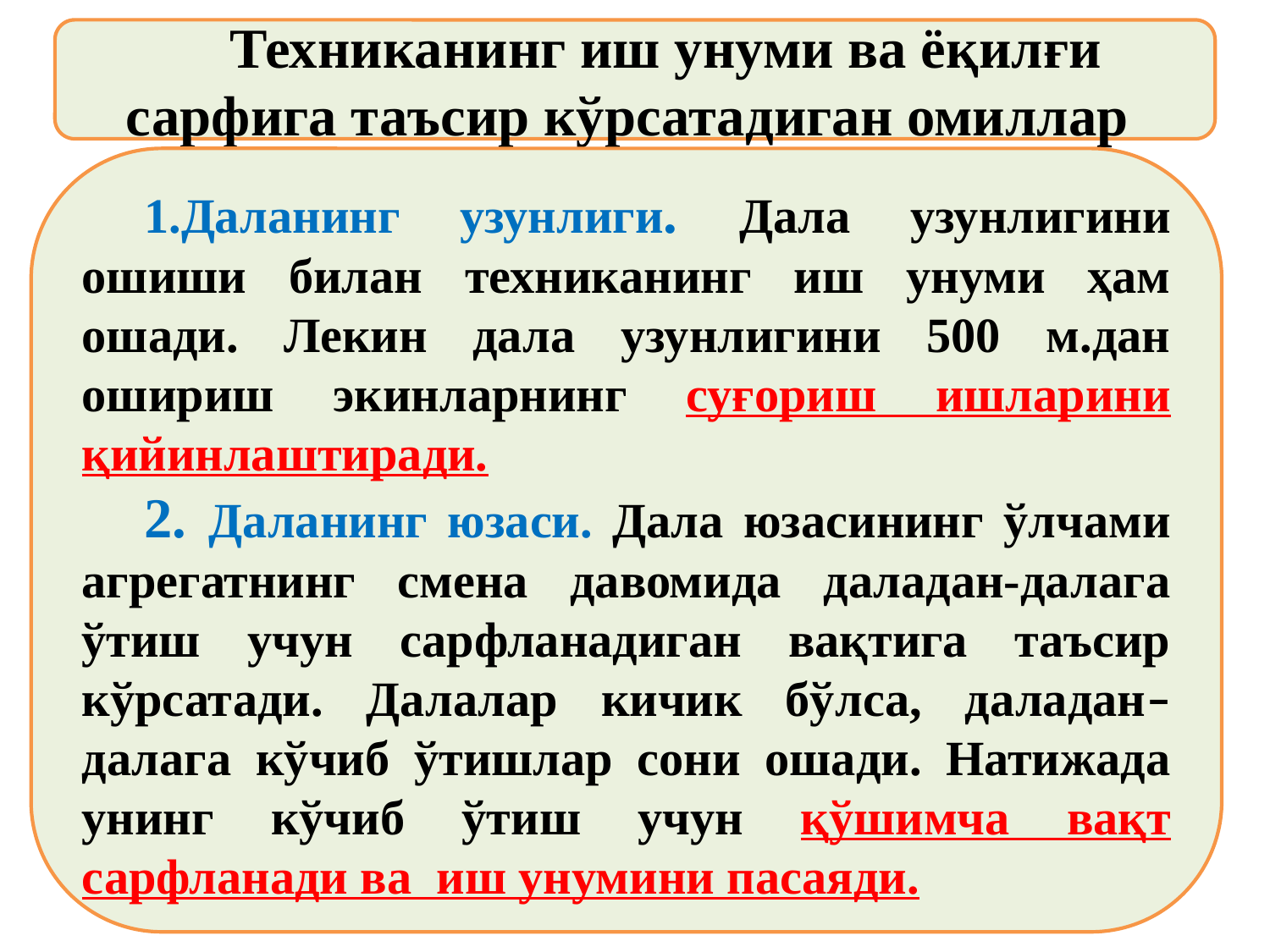

Техниканинг иш унуми ва ёқилғи сарфига таъсир кўрсатадиган омиллар
1.Даланинг узунлиги. Дала узунлигини ошиши билан техниканинг иш унуми ҳам ошади. Лекин дала узунлигини 500 м.дан ошириш экинларнинг суғориш ишларини қийинлаштиради.
2. Даланинг юзаси. Дала юзасининг ўлчами агрегатнинг смена давомида даладан-далага ўтиш учун сарфланадиган вақтига таъсир кўрсатади. Далалар кичик бўлса, даладан–далага кўчиб ўтишлар сони ошади. Натижада унинг кўчиб ўтиш учун қўшимча вақт сарфланади ва  иш унумини пасаяди.